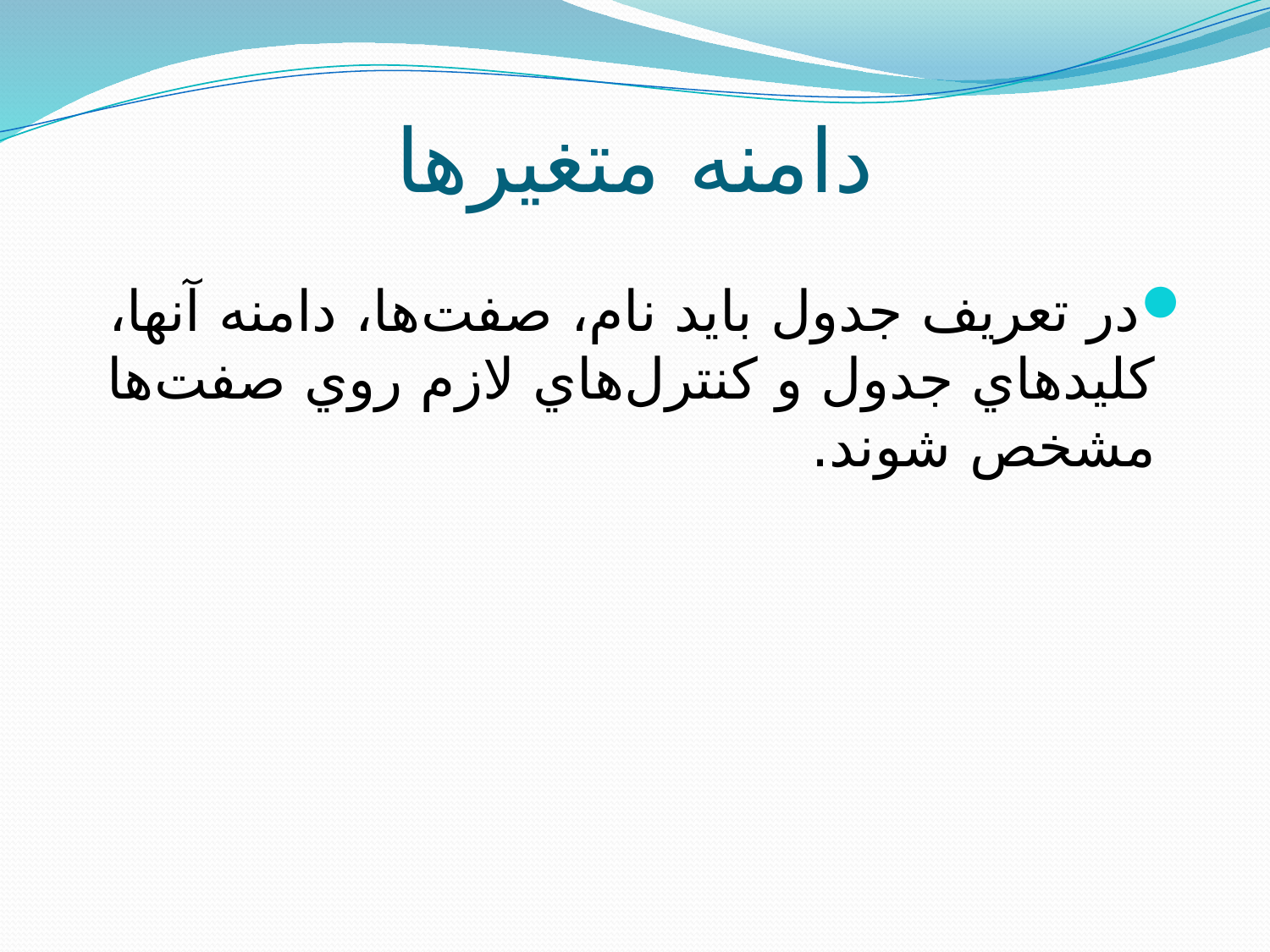

# دامنه متغيرها
در تعريف جدول بايد نام، صفت‌ها، دامنه آنها، کليدهاي جدول و کنترل‌هاي لازم روي صفت‌ها مشخص شوند.